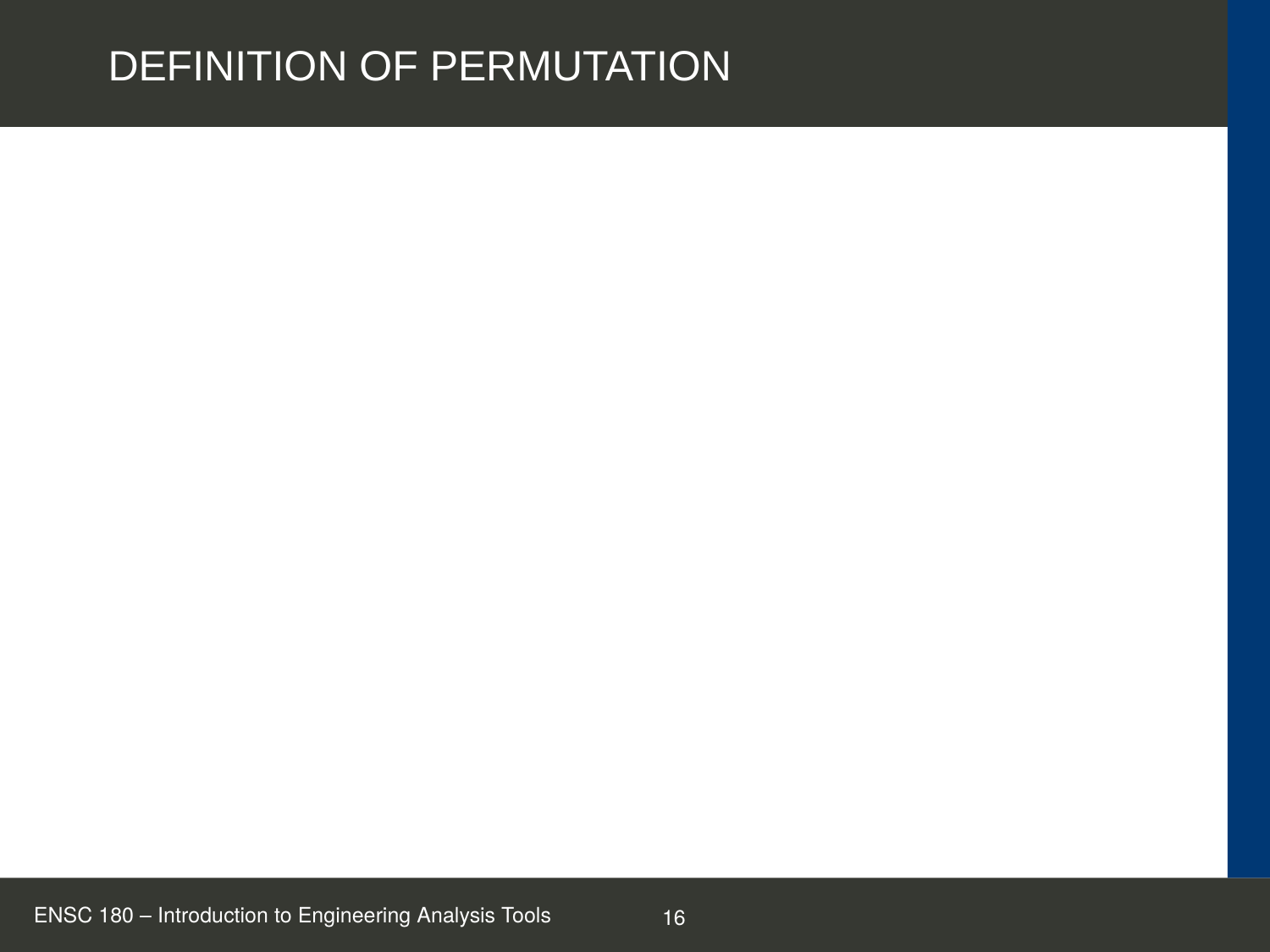

# DEFINITION OF PERMUTATION

ENSC 180 – Introduction to Engineering Analysis Tools